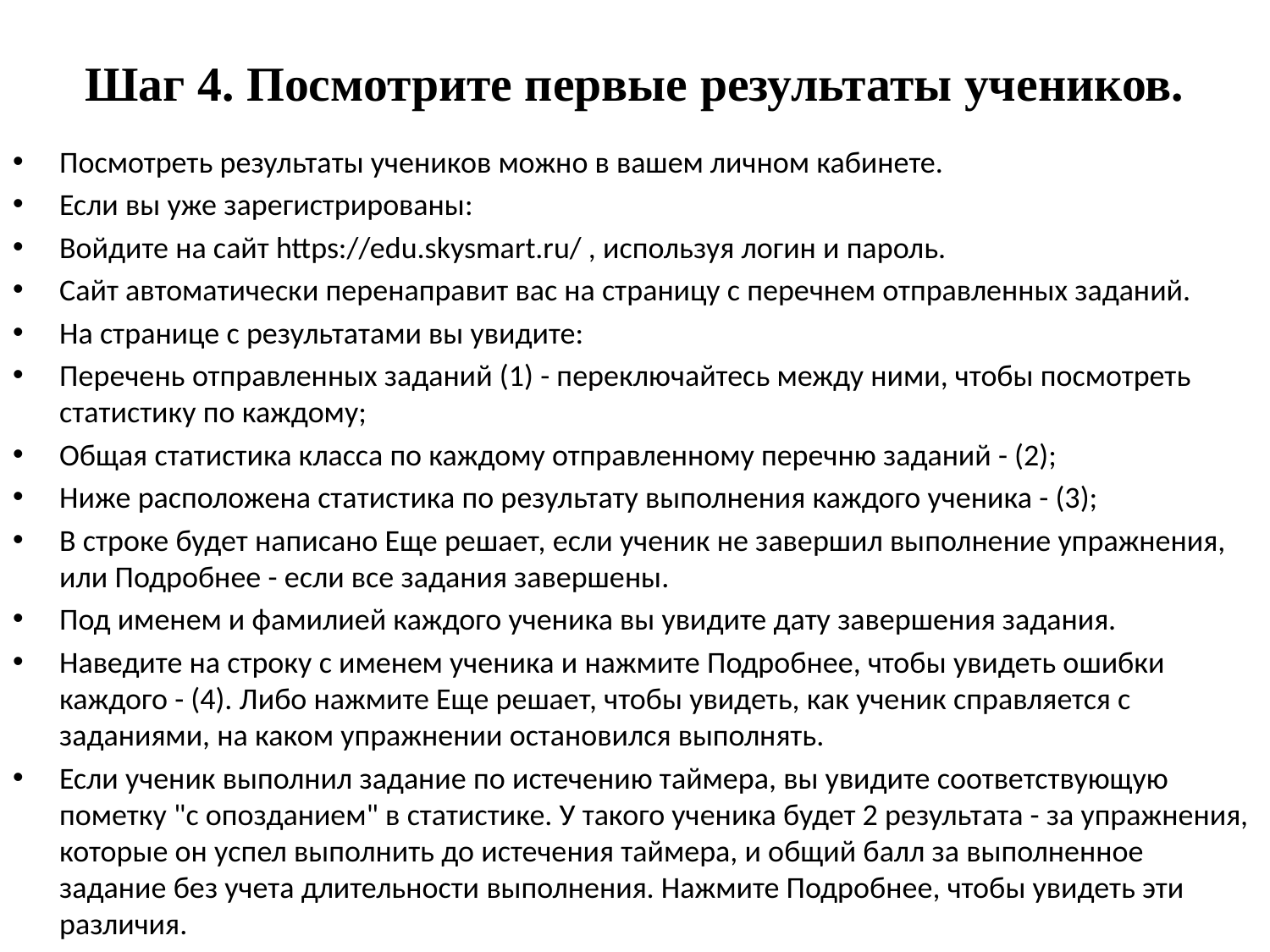

# Шаг 4. Посмотрите первые результаты учеников.
Посмотреть результаты учеников можно в вашем личном кабинете.
Если вы уже зарегистрированы:
Войдите на сайт https://edu.skysmart.ru/ , используя логин и пароль.
Сайт автоматически перенаправит вас на страницу с перечнем отправленных заданий.
На странице с результатами вы увидите:
Перечень отправленных заданий (1) - переключайтесь между ними, чтобы посмотреть статистику по каждому;
Общая статистика класса по каждому отправленному перечню заданий - (2);
Ниже расположена статистика по результату выполнения каждого ученика - (3);
В строке будет написано Еще решает, если ученик не завершил выполнение упражнения, или Подробнее - если все задания завершены.
Под именем и фамилией каждого ученика вы увидите дату завершения задания.
Наведите на строку с именем ученика и нажмите Подробнее, чтобы увидеть ошибки каждого - (4). Либо нажмите Еще решает, чтобы увидеть, как ученик справляется с заданиями, на каком упражнении остановился выполнять.
Если ученик выполнил задание по истечению таймера, вы увидите соответствующую пометку "с опозданием" в статистике. У такого ученика будет 2 результата - за упражнения, которые он успел выполнить до истечения таймера, и общий балл за выполненное задание без учета длительности выполнения. Нажмите Подробнее, чтобы увидеть эти различия.